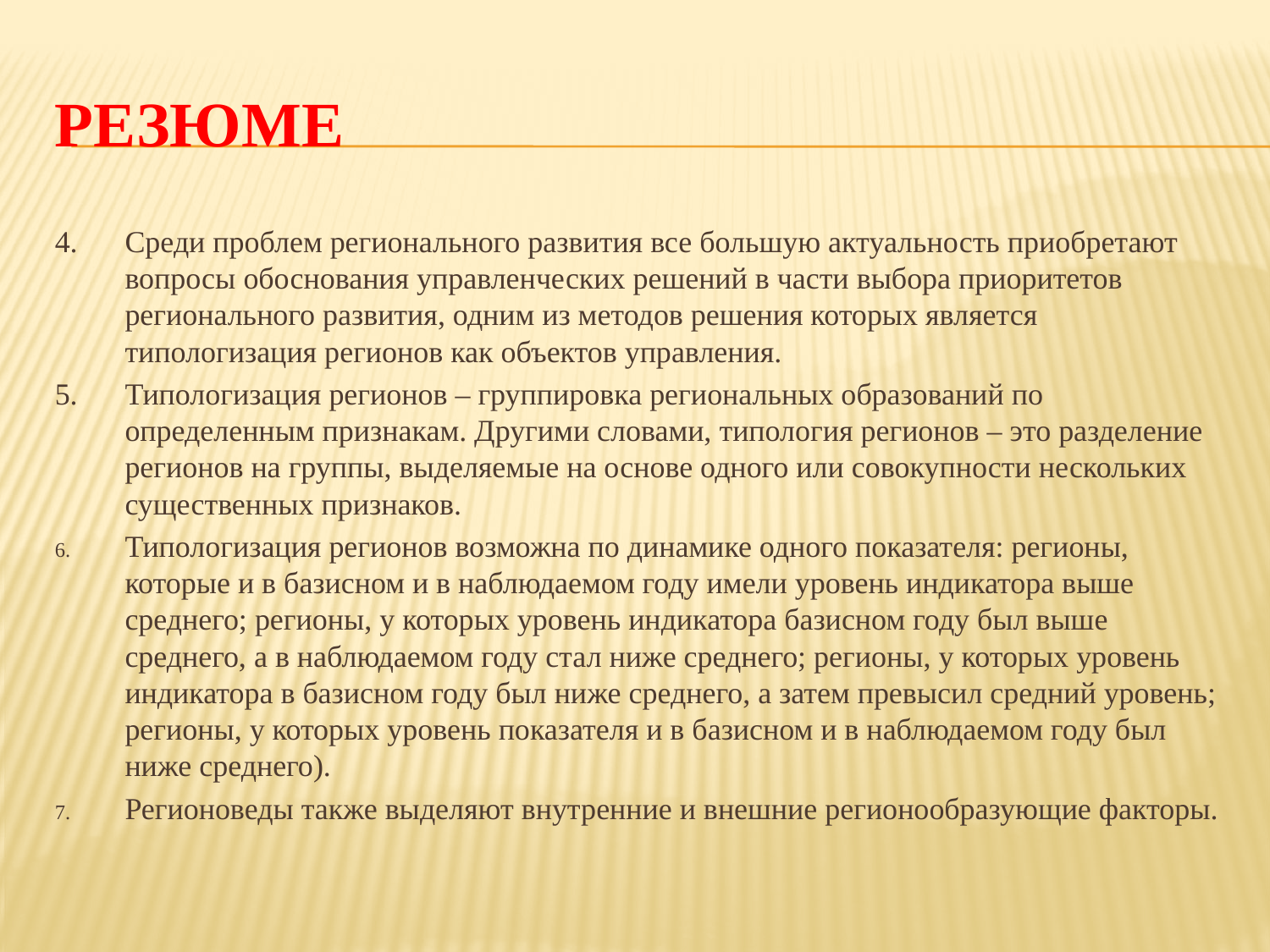

# резюме
Среди проблем регионального развития все большую актуальность приобретают вопросы обоснования управленческих решений в части выбора приоритетов регионального развития, одним из методов решения которых является типологизация регионов как объектов управления.
Типологизация регионов – группировка региональных образований по определенным признакам. Другими словами, типология регионов – это разделение регионов на группы, выделяемые на основе одного или совокупности нескольких существенных признаков.
Типологизация регионов возможна по динамике одного показателя: регионы, которые и в базисном и в наблюдаемом году имели уровень индикатора выше среднего; регионы, у которых уровень индикатора базисном году был выше среднего, а в наблюдаемом году стал ниже среднего; регионы, у которых уровень индикатора в базисном году был ниже среднего, а затем превысил средний уровень; регионы, у которых уровень показателя и в базисном и в наблюдаемом году был ниже среднего).
Регионоведы также выделяют внутренние и внешние регионообразующие факторы.